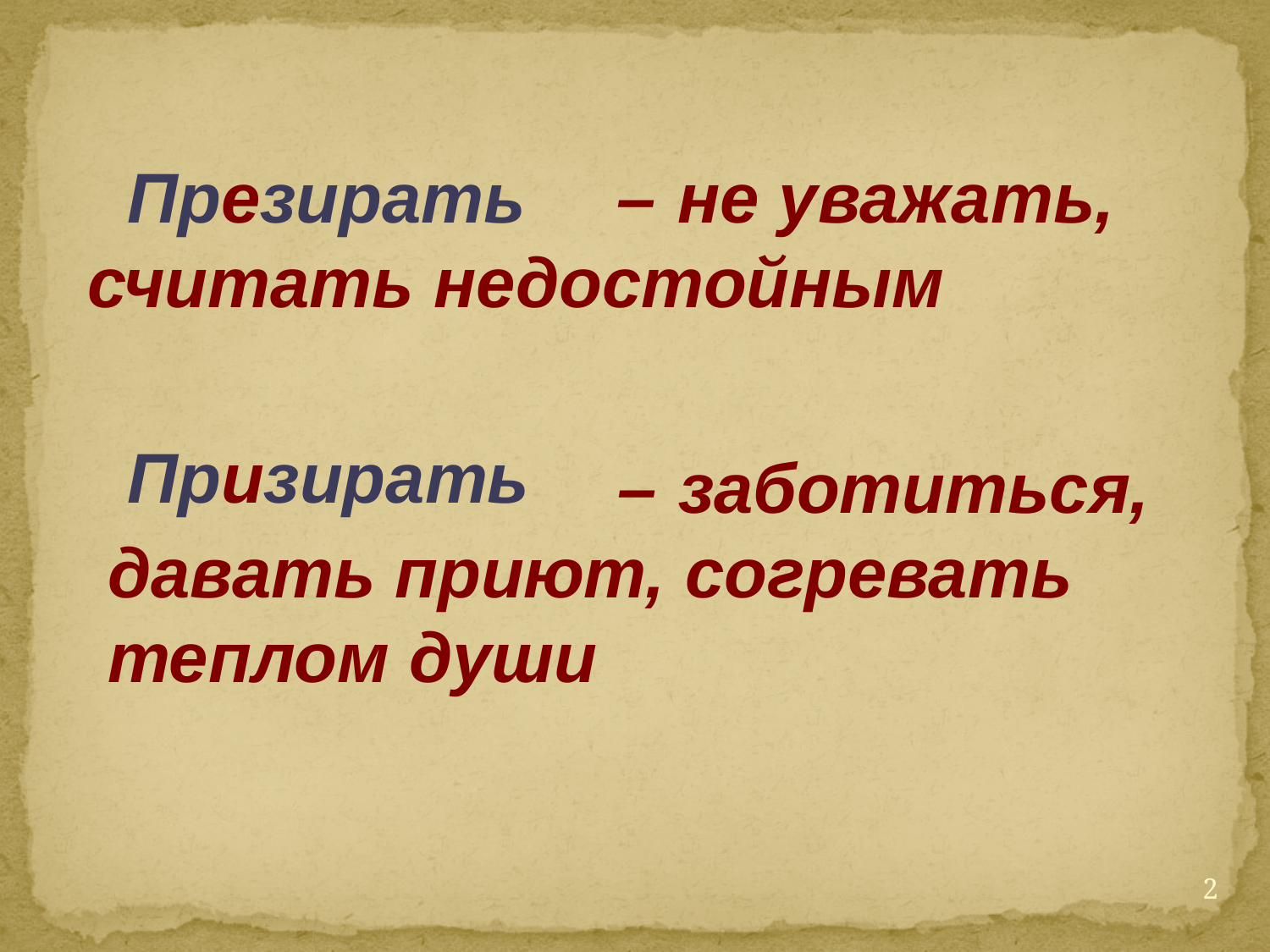

– не уважать, считать недостойным
Презирать
Призирать
                          – заботиться, давать приют, согревать теплом души
2